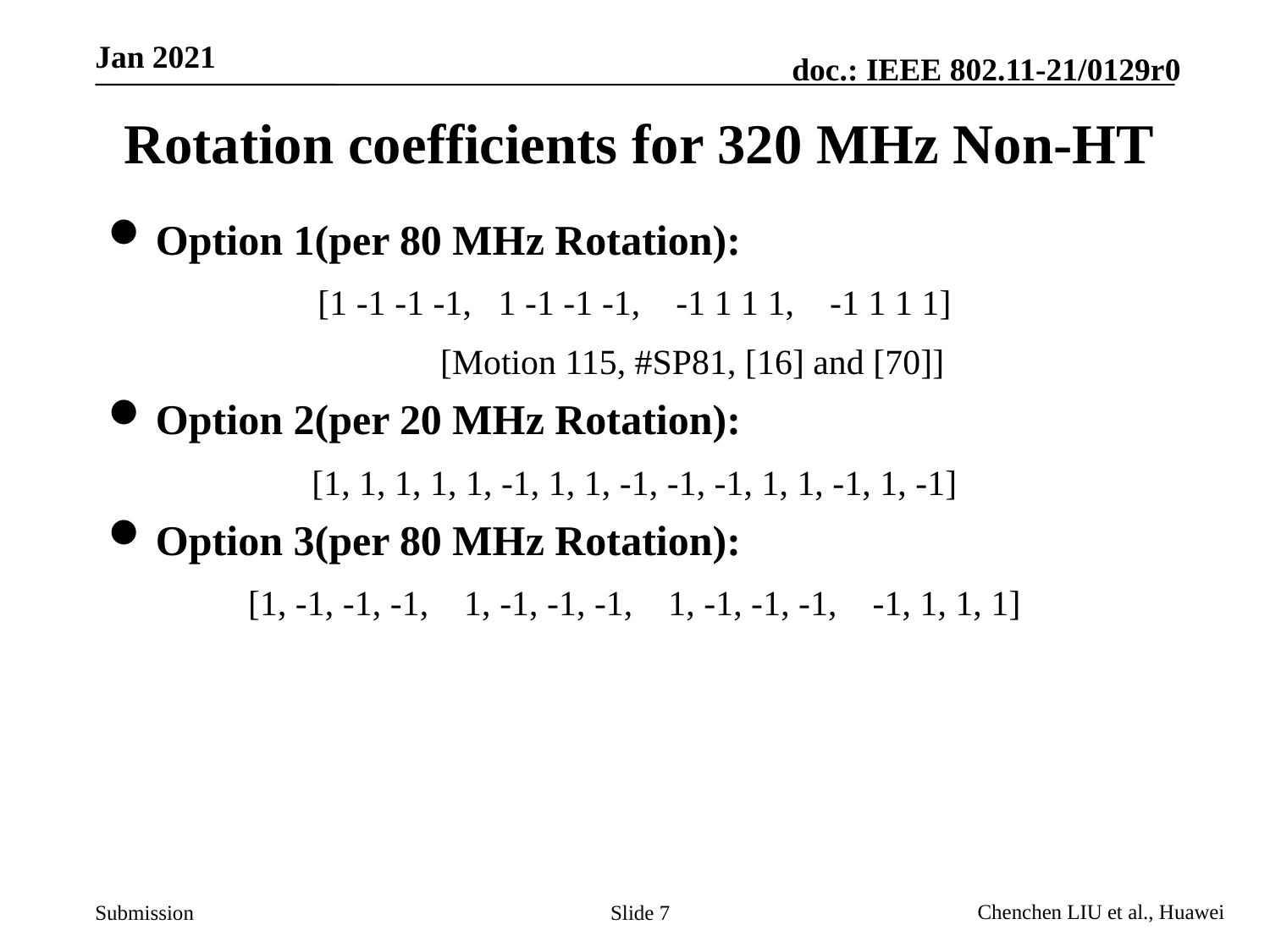

# Rotation coefficients for 320 MHz Non-HT
Option 1(per 80 MHz Rotation):
[1 -1 -1 -1,   1 -1 -1 -1,    -1 1 1 1,    -1 1 1 1]
             [Motion 115, #SP81, [16] and [70]]
Option 2(per 20 MHz Rotation):
[1, 1, 1, 1, 1, -1, 1, 1, -1, -1, -1, 1, 1, -1, 1, -1]
Option 3(per 80 MHz Rotation):
[1, -1, -1, -1,    1, -1, -1, -1,    1, -1, -1, -1,    -1, 1, 1, 1]
Slide 7